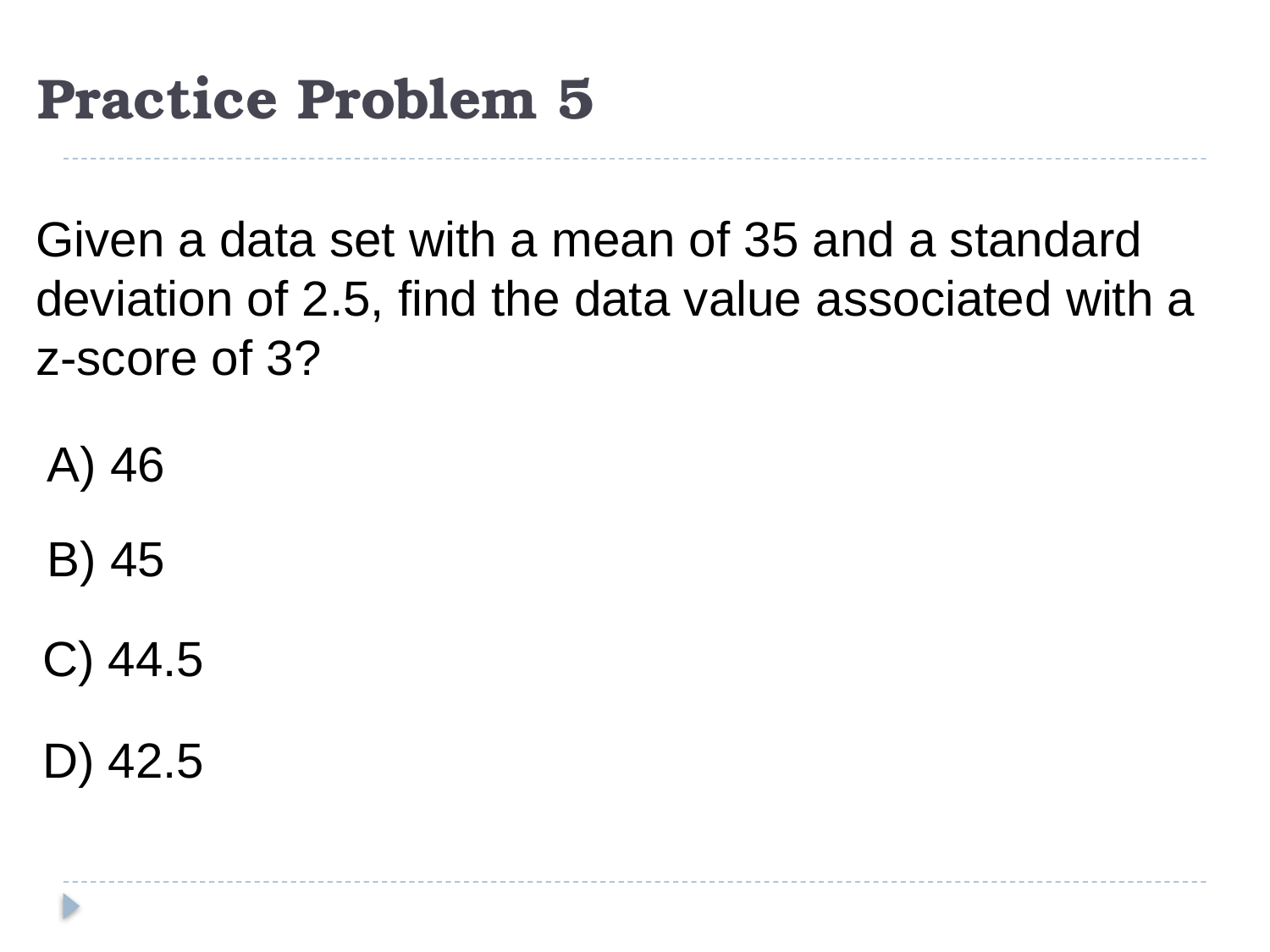

# Practice Problem 5
Given a data set with a mean of 35 and a standard deviation of 2.5, find the data value associated with a  z-score of 3?
A) 46
B) 45
C) 44.5
D) 42.5